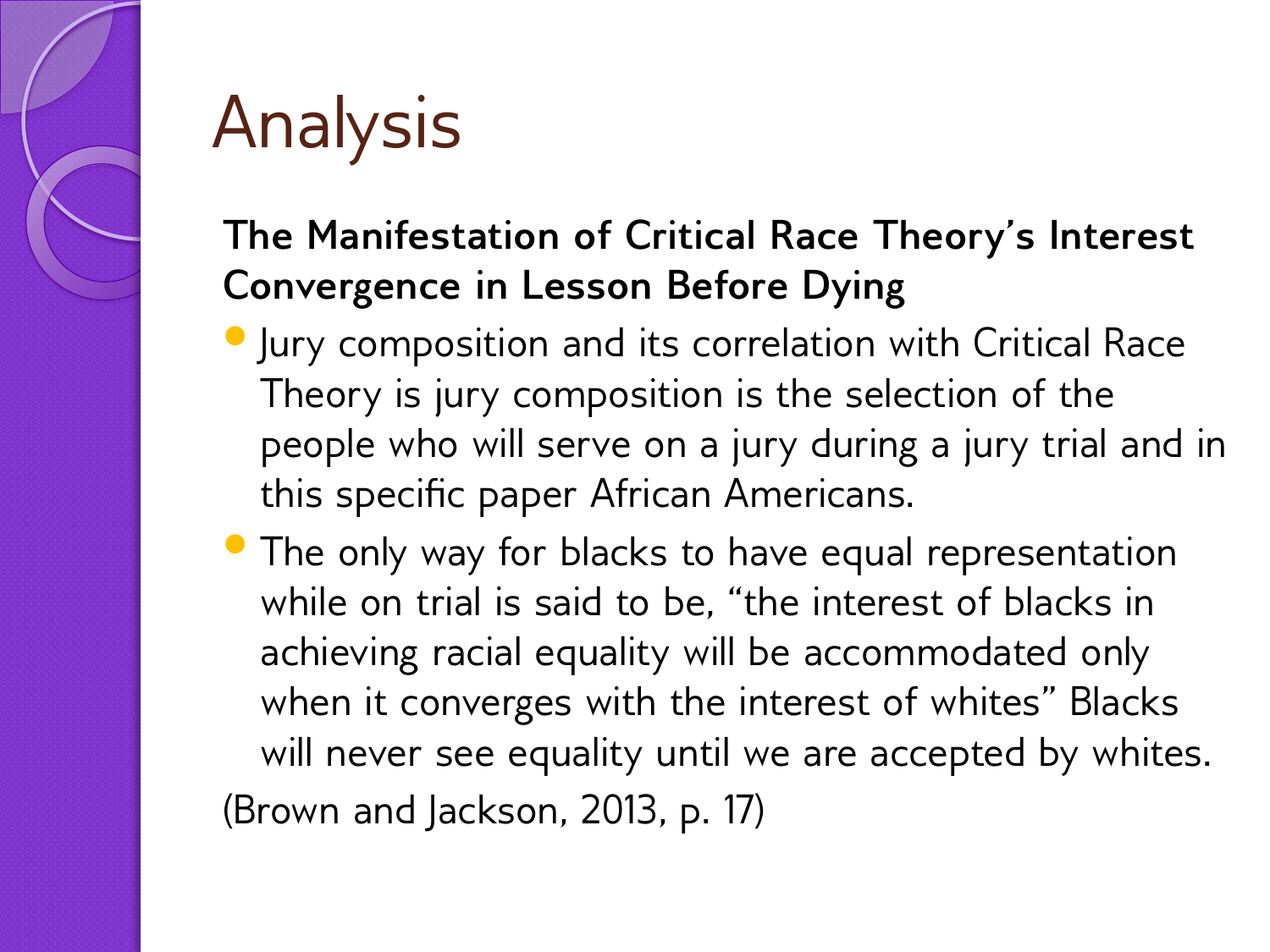

# Analysis
The Manifestation of Critical Race Theory’s Interest Convergence in Lesson Before Dying
Jury composition and its correlation with Critical Race Theory is jury composition is the selection of the people who will serve on a jury during a jury trial and in this specific paper African Americans.
The only way for blacks to have equal representation while on trial is said to be, “the interest of blacks in achieving racial equality will be accommodated only when it converges with the interest of whites” Blacks will never see equality until we are accepted by whites.
	(Brown and Jackson, 2013, p. 17)